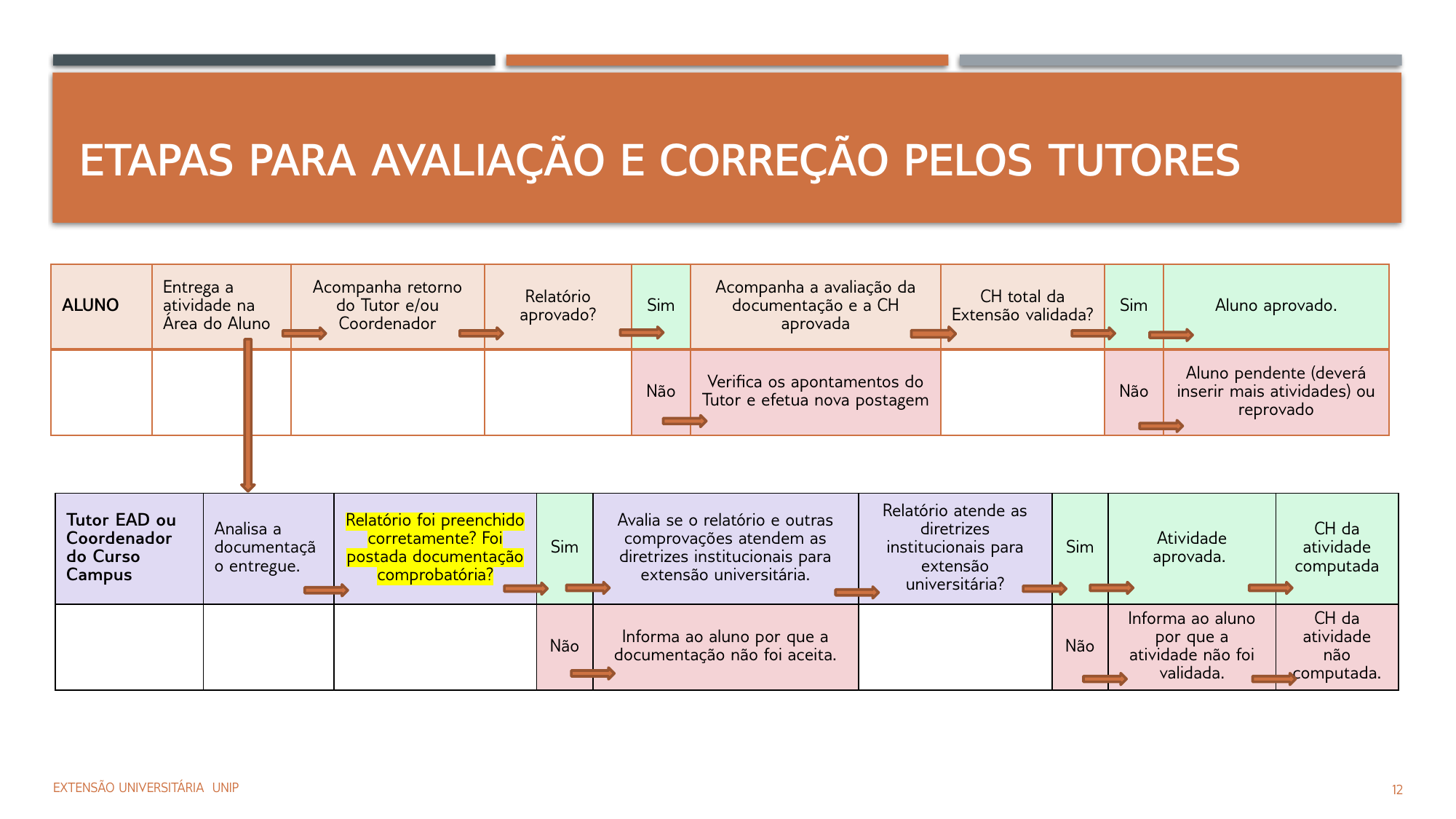

# Etapas para Avaliação e Correção pelos Tutores
| ALUNO | Entrega a atividade na Área do Aluno | Acompanha retorno do Tutor e/ou Coordenador | Relatório aprovado? | Sim | Acompanha a avaliação da documentação e a CH aprovada | CH total da Extensão validada? | Sim | Aluno aprovado. |
| --- | --- | --- | --- | --- | --- | --- | --- | --- |
|  |  |  |  | Não | Verifica os apontamentos do Tutor e efetua nova postagem |  | Não | Aluno pendente (deverá inserir mais atividades) ou reprovado |

| Tutor EAD ou Coordenador do Curso Campus | Analisa a documentação entregue. | Relatório foi preenchido corretamente? Foi postada documentação comprobatória? | Sim | Avalia se o relatório e outras comprovações atendem as diretrizes institucionais para extensão universitária. | Relatório atende as diretrizes institucionais para extensão universitária? | Sim | Atividade aprovada. | CH da atividade computada |
| --- | --- | --- | --- | --- | --- | --- | --- | --- |
|  |  |  | Não | Informa ao aluno por que a documentação não foi aceita. |  | Não | Informa ao aluno por que a atividade não foi validada. | CH da atividade não computada. |

Extensão UNIVERSITÁRIA  unip
12